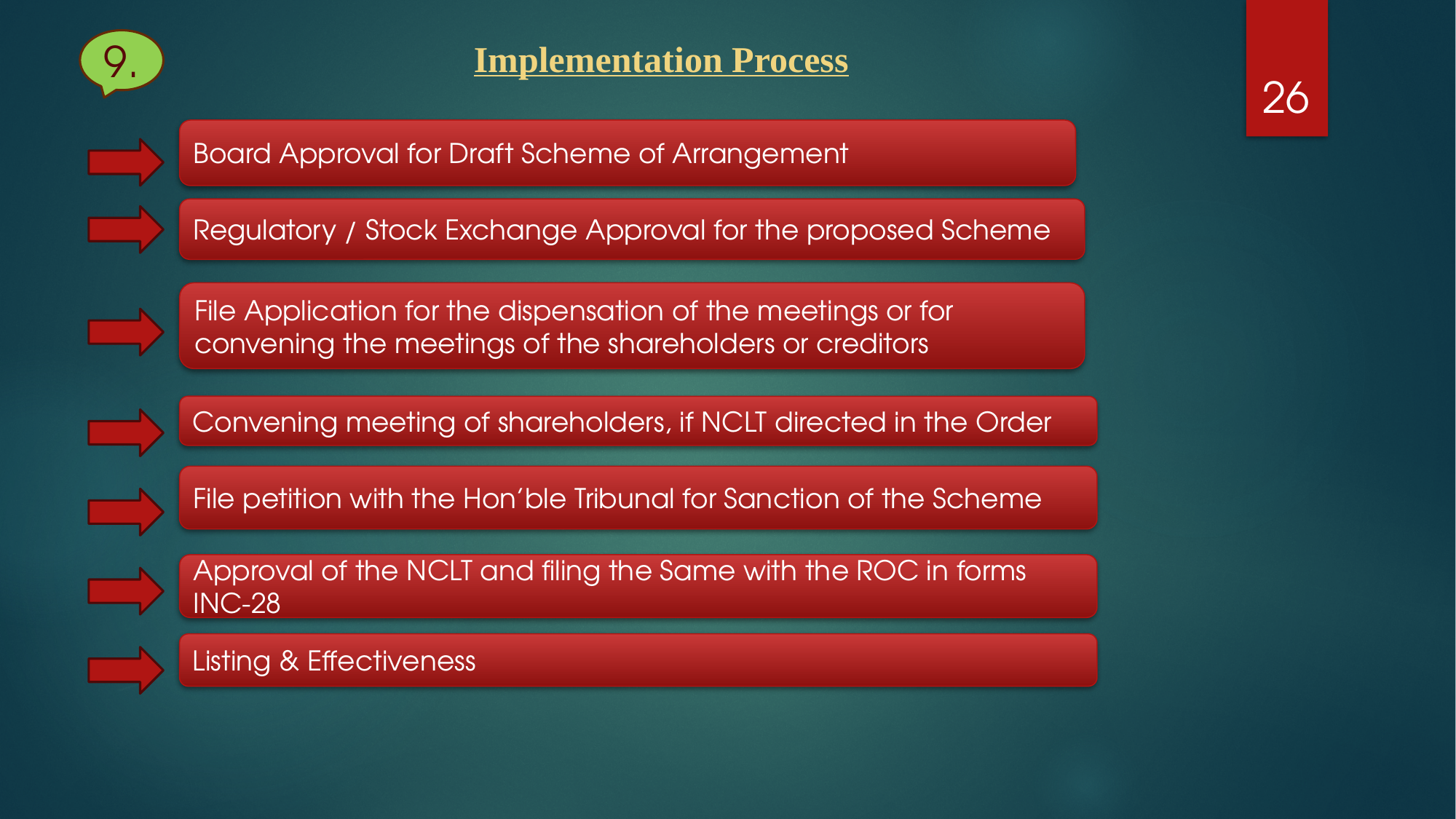

9.
Implementation Process
26
Board Approval for Draft Scheme of Arrangement

Regulatory / Stock Exchange Approval for the proposed Scheme

File Application for the dispensation of the meetings or for convening the meetings of the shareholders or creditors

Convening meeting of shareholders, if NCLT directed in the Order

File petition with the Hon’ble Tribunal for Sanction of the Scheme

Approval of the NCLT and filing the Same with the ROC in forms INC-28

Listing & Effectiveness